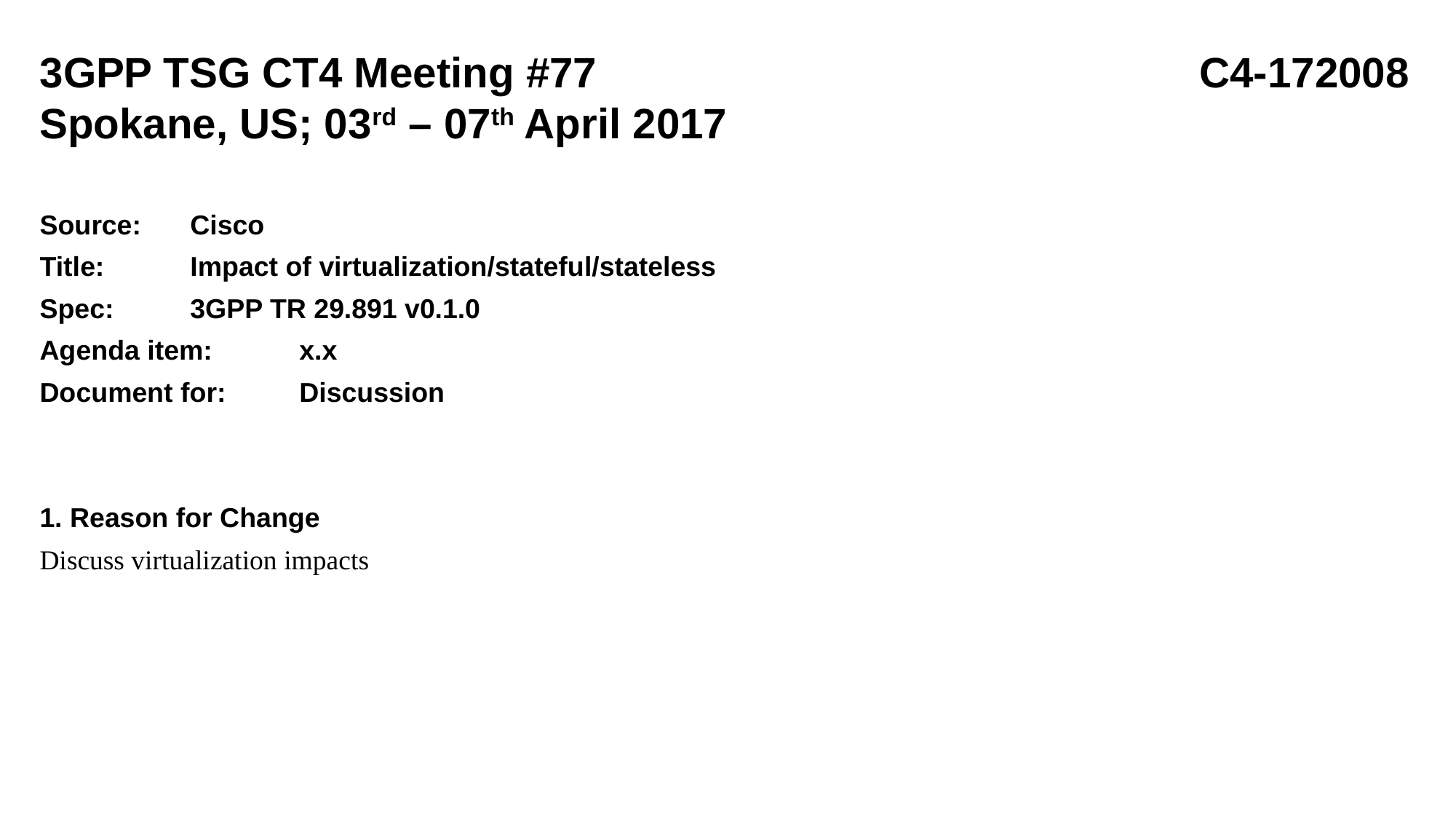

3GPP TSG CT4 Meeting #77	                                                   C4-172008
Spokane, US; 03rd – 07th April 2017

Source:	Cisco
Title:	Impact of virtualization/stateful/stateless
Spec:	3GPP TR 29.891 v0.1.0
Agenda item:	x.x
Document for:	Discussion

1. Reason for Change
Discuss virtualization impacts